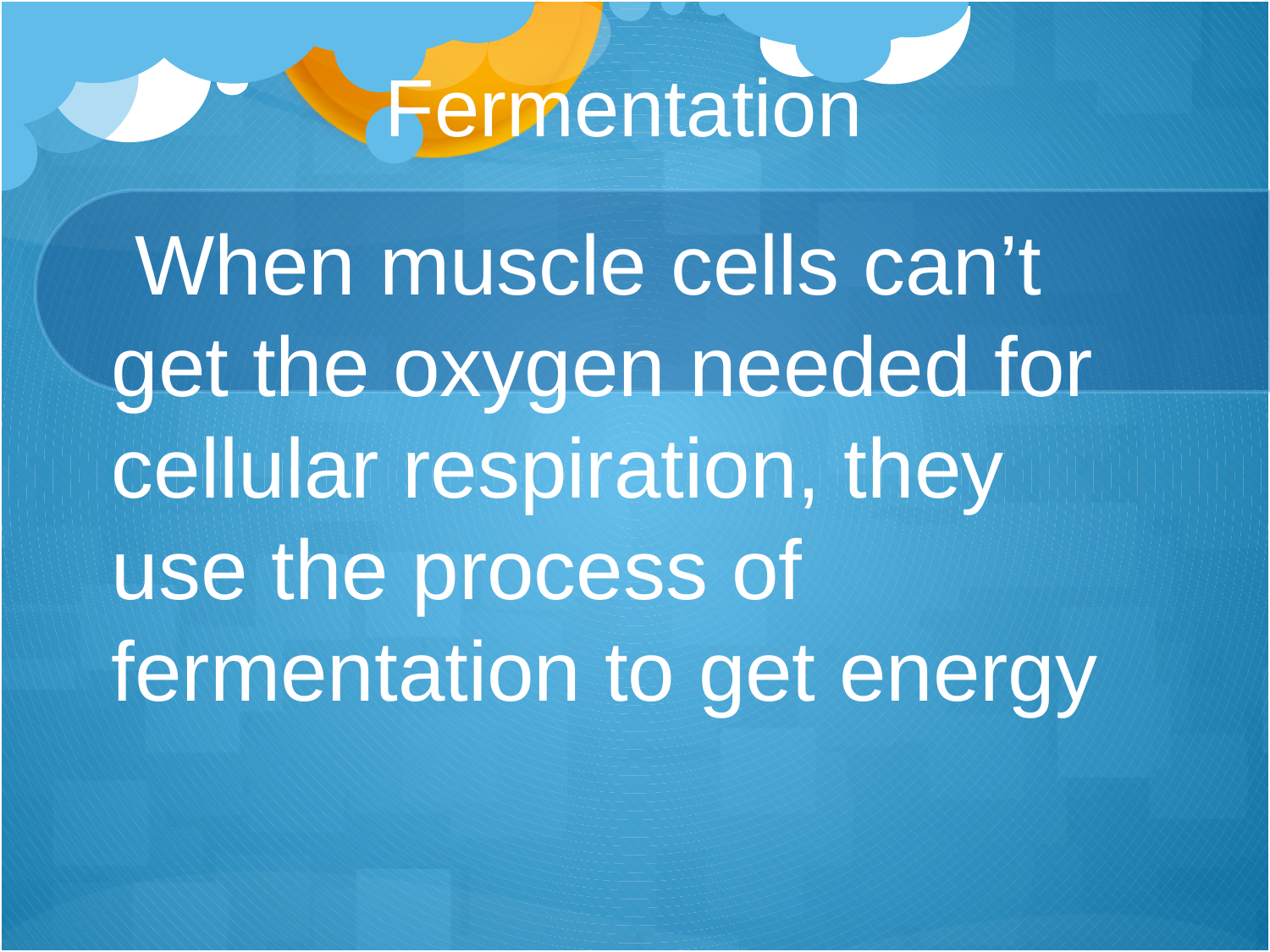

# Fermentation
 When muscle cells can’t get the oxygen needed for cellular respiration, they use the process of fermentation to get energy